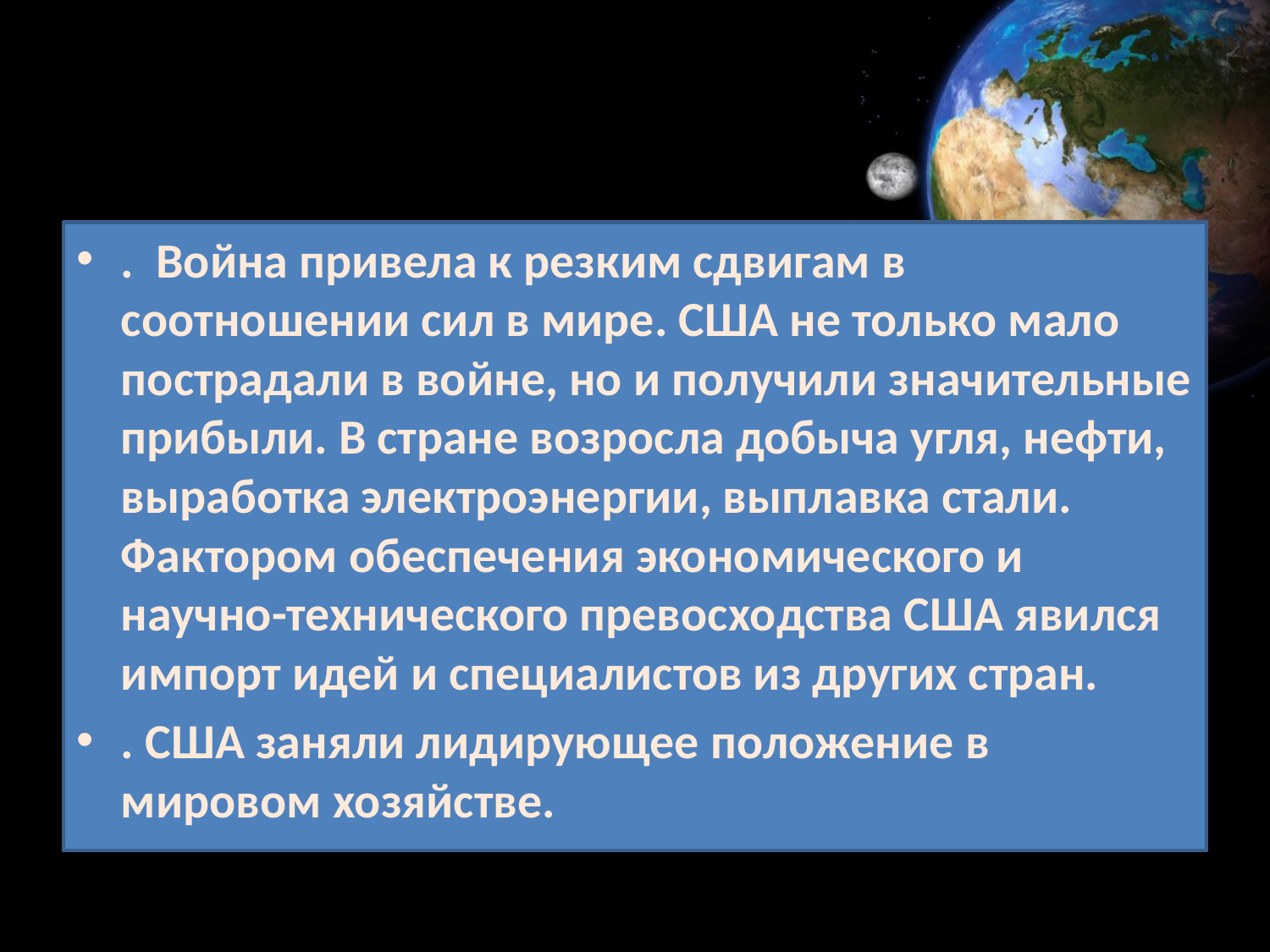

#
.  Война привела к резким сдвигам в соотношении сил в мире. США не только мало пострадали в войне, но и получили значительные прибыли. В стране возросла добыча угля, нефти, выработка электроэнергии, выплавка стали. Фактором обеспечения экономического и научно-технического превосходства США явился импорт идей и специалистов из других стран.
. США заняли лидирующее положение в мировом хозяйстве.